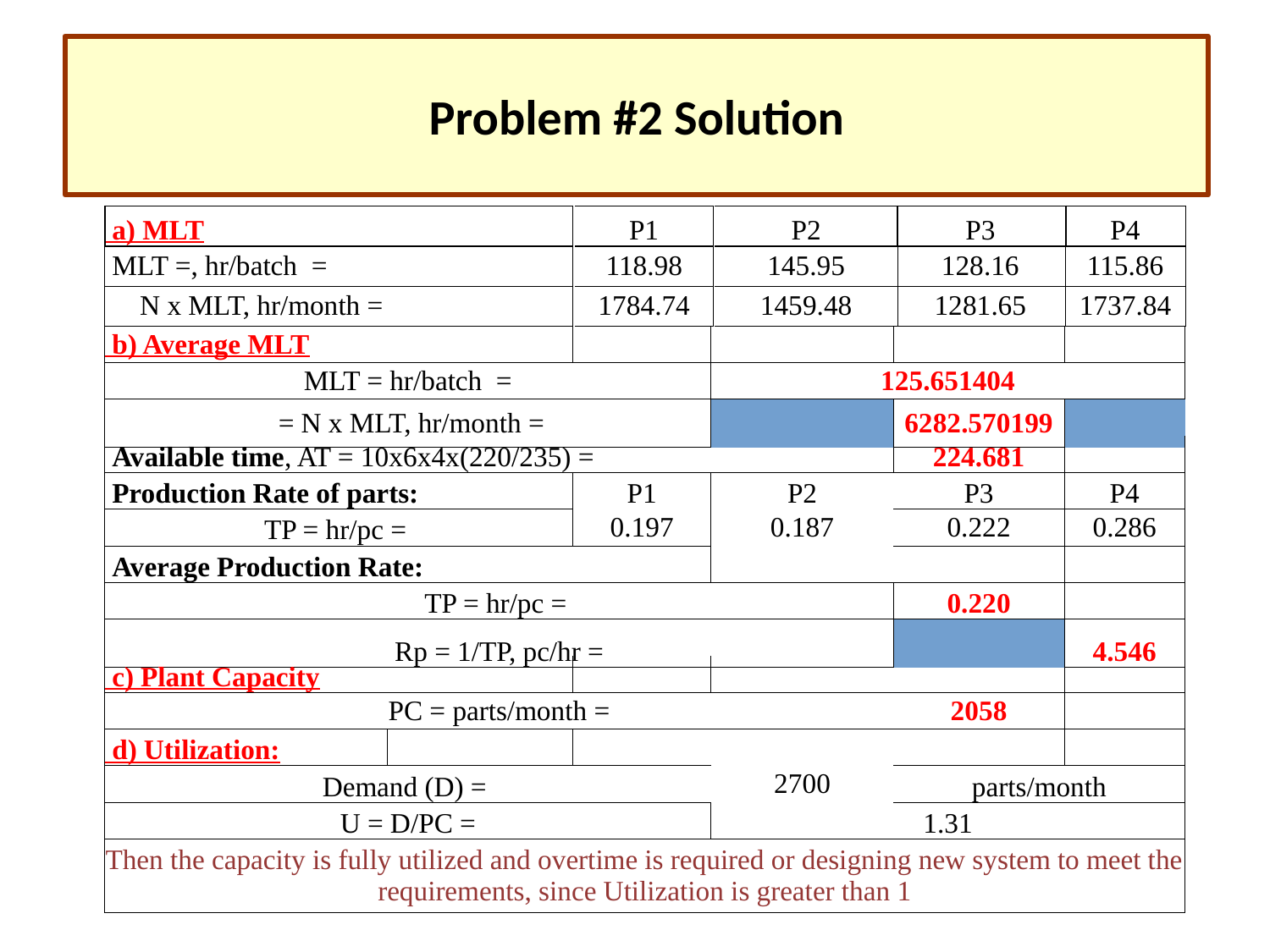

# Problem #2 Solution
| a) MLT |  |
| --- | --- |
| MLT =, hr/batch = |  |
| N x MLT, hr/month = |  |
|  |  |  |  |  |
| --- | --- | --- | --- | --- |
|  |  |  |  |  |
|  |  |  |  |  |
| P1 |
| --- |
| 118.98 |
| 1784.74 |
| P2 |
| --- |
| 145.95 |
| 1459.48 |
| P3 |
| --- |
| 128.16 |
| 1281.65 |
| P4 |
| --- |
| 115.86 |
| 1737.84 |
| b) Average MLT |  |  |  |  |  |
| --- | --- | --- | --- | --- | --- |
| MLT = hr/batch = |  |  | 125.651404 |  |  |
| = N x MLT, hr/month = |  |  | 6282.570199 |  |  |
| Available time, AT = 10x6x4x(220/235) = |  |  |  | 224.681 |  |
| --- | --- | --- | --- | --- | --- |
| Production Rate of parts: |  | P1 | P2 | P3 | P4 |
| TP = hr/pc = |  | 0.197 | 0.187 | 0.222 | 0.286 |
| Average Production Rate: |  |  |  |  |  |
| TP = hr/pc = |  |  |  | 0.220 |  |
| Rp = 1/TP, pc/hr = |  |  |  | 4.546 |  |
| c) Plant Capacity |  |  |  |  |  |
| --- | --- | --- | --- | --- | --- |
| PC = parts/month = |  |  |  | 2058 |  |
| d) Utilization: |  |  |  |  |  |
| Demand (D) = |  |  | 2700 | parts/month |  |
| U = D/PC = |  |  | 1.31 |  |  |
| Then the capacity is fully utilized and overtime is required or designing new system to meet the requirements, since Utilization is greater than 1 |  |  |  |  |  |